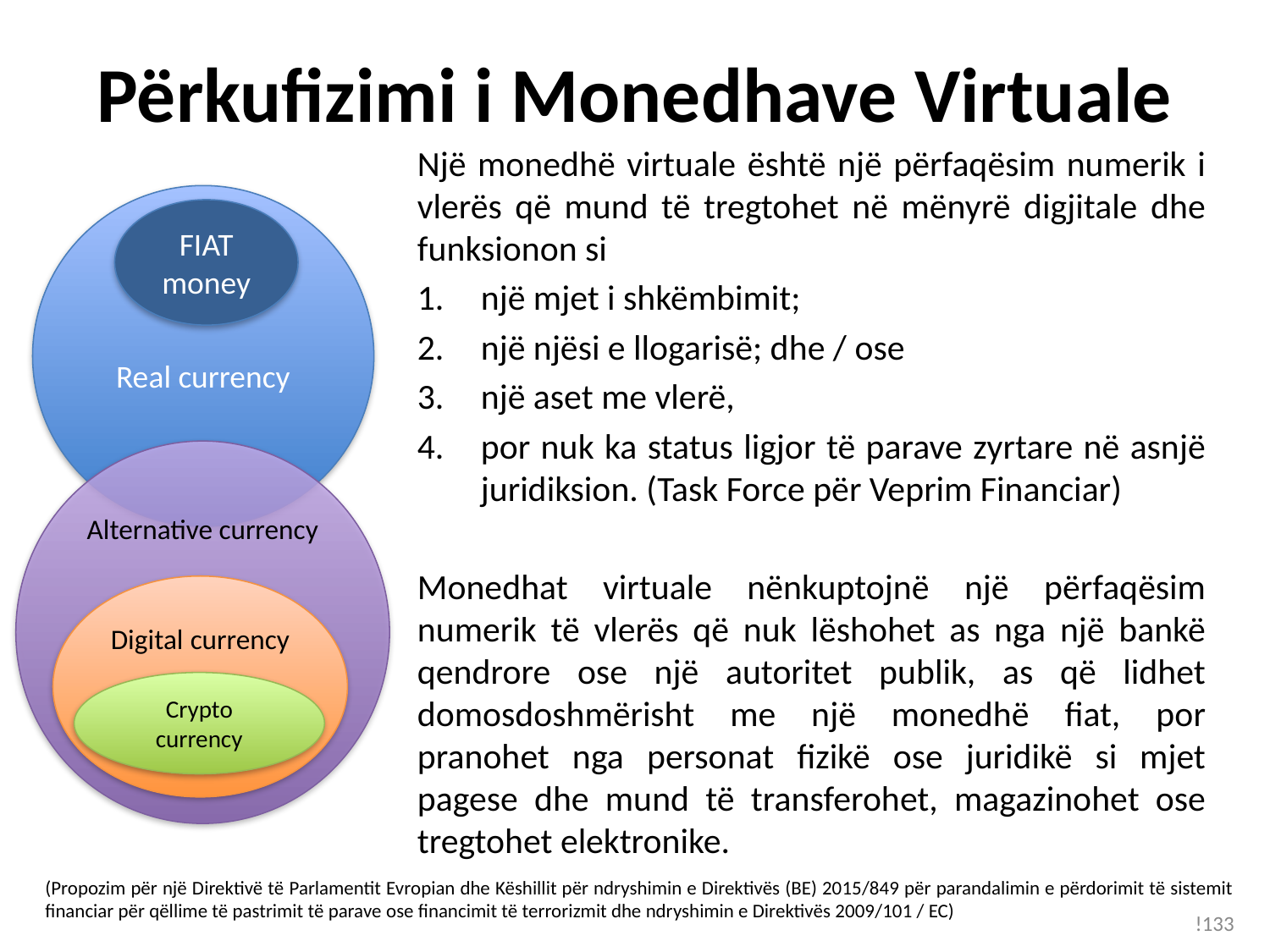

# Përkufizimi i Monedhave Virtuale
Një monedhë virtuale është një përfaqësim numerik i vlerës që mund të tregtohet në mënyrë digjitale dhe funksionon si
një mjet i shkëmbimit;
një njësi e llogarisë; dhe / ose
një aset me vlerë,
por nuk ka status ligjor të parave zyrtare në asnjë juridiksion. (Task Force për Veprim Financiar)

Monedhat virtuale nënkuptojnë një përfaqësim numerik të vlerës që nuk lëshohet as nga një bankë qendrore ose një autoritet publik, as që lidhet domosdoshmërisht me një monedhë fiat, por pranohet nga personat fizikë ose juridikë si mjet pagese dhe mund të transferohet, magazinohet ose tregtohet elektronike.

Real currency

FIAT money

Alternative currency

Digital currency

Crypto currency
(Propozim për një Direktivë të Parlamentit Evropian dhe Këshillit për ndryshimin e Direktivës (BE) 2015/849 për parandalimin e përdorimit të sistemit financiar për qëllime të pastrimit të parave ose financimit të terrorizmit dhe ndryshimin e Direktivës 2009/101 / EC)
!133